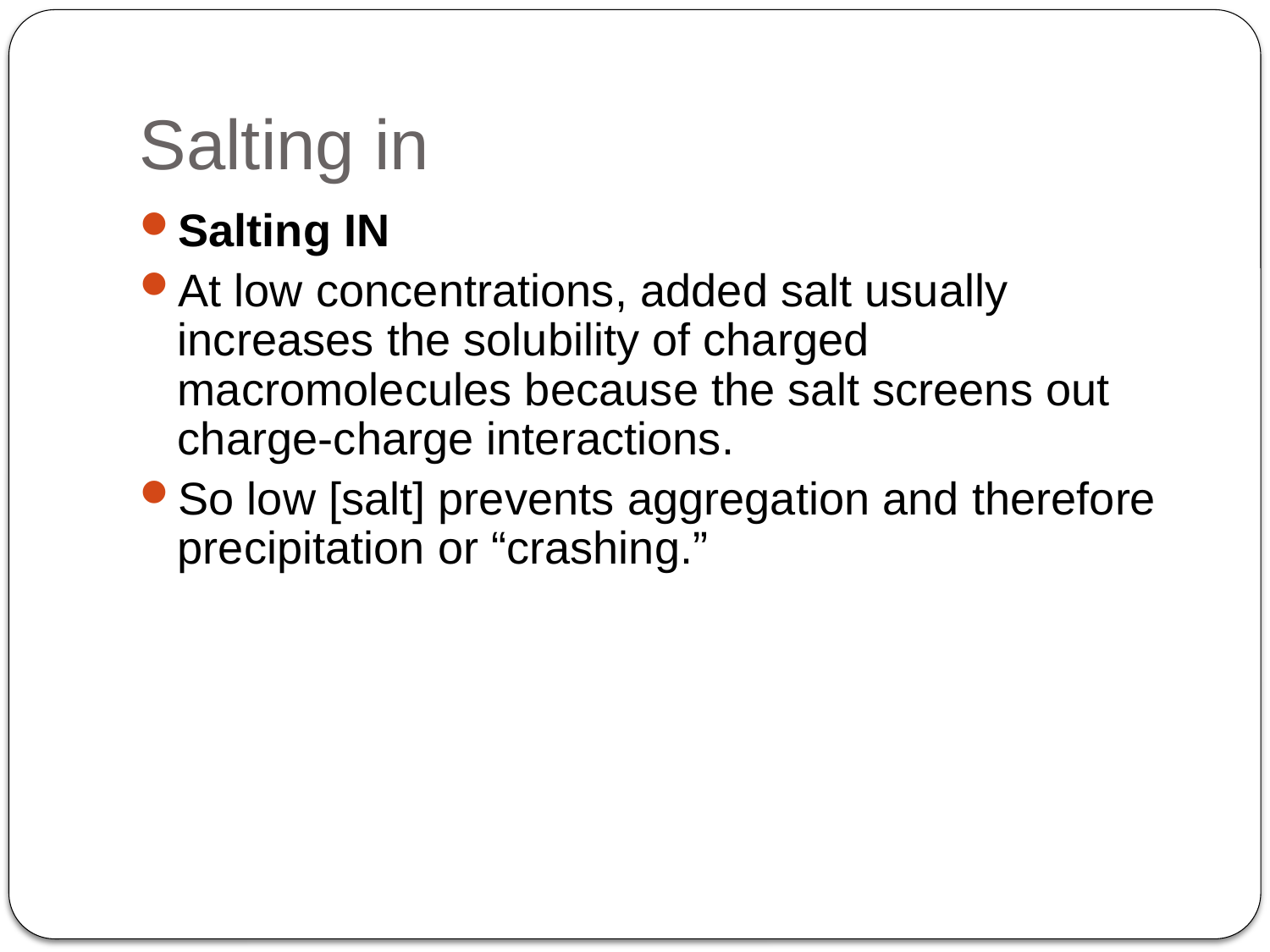

# Salting in
Salting IN
At low concentrations, added salt usually increases the solubility of charged macromolecules because the salt screens out charge-charge interactions.
So low [salt] prevents aggregation and therefore precipitation or “crashing.”